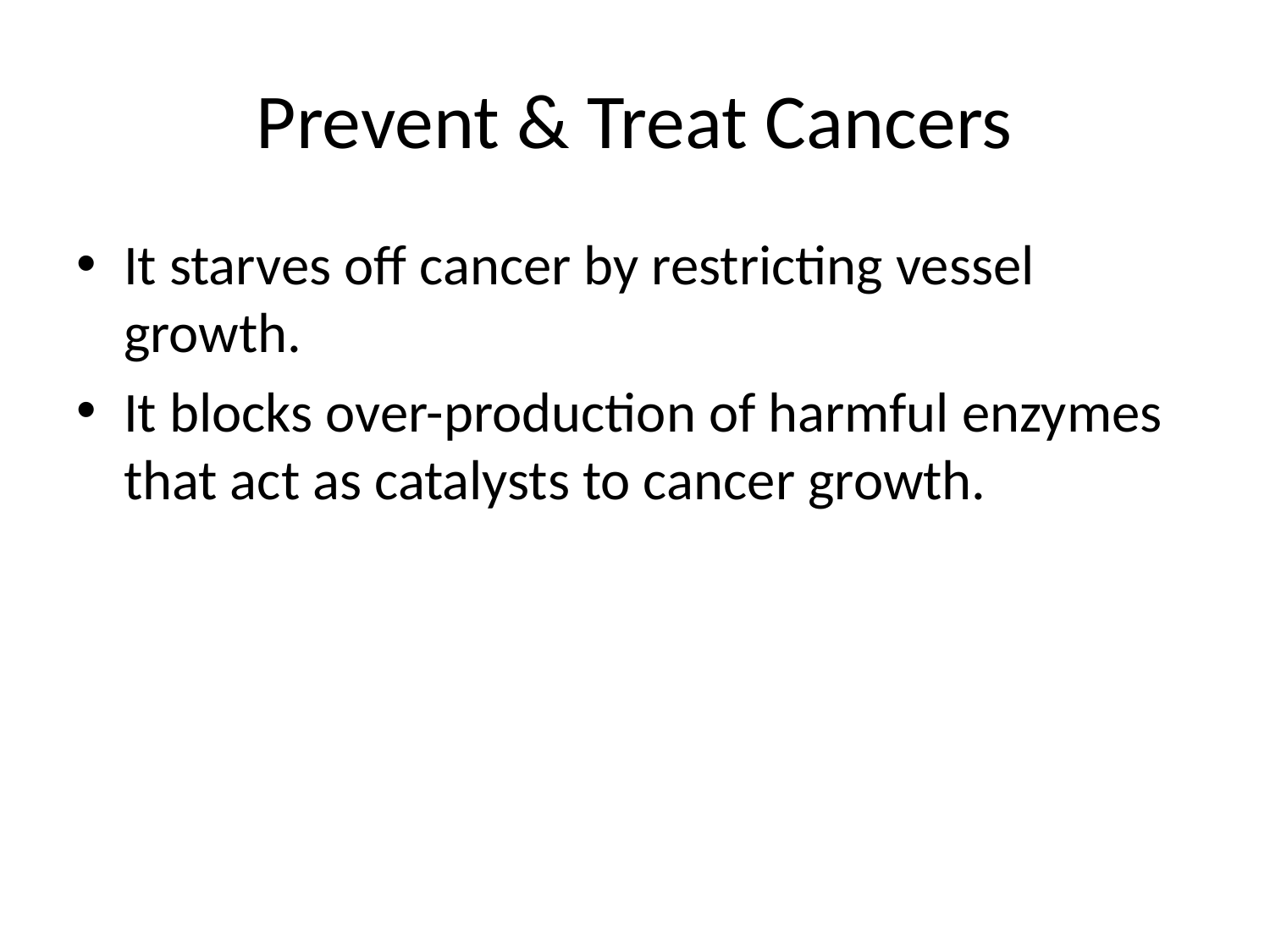

# Prevent & Treat Cancers
It starves off cancer by restricting vessel growth.
It blocks over-production of harmful enzymes that act as catalysts to cancer growth.